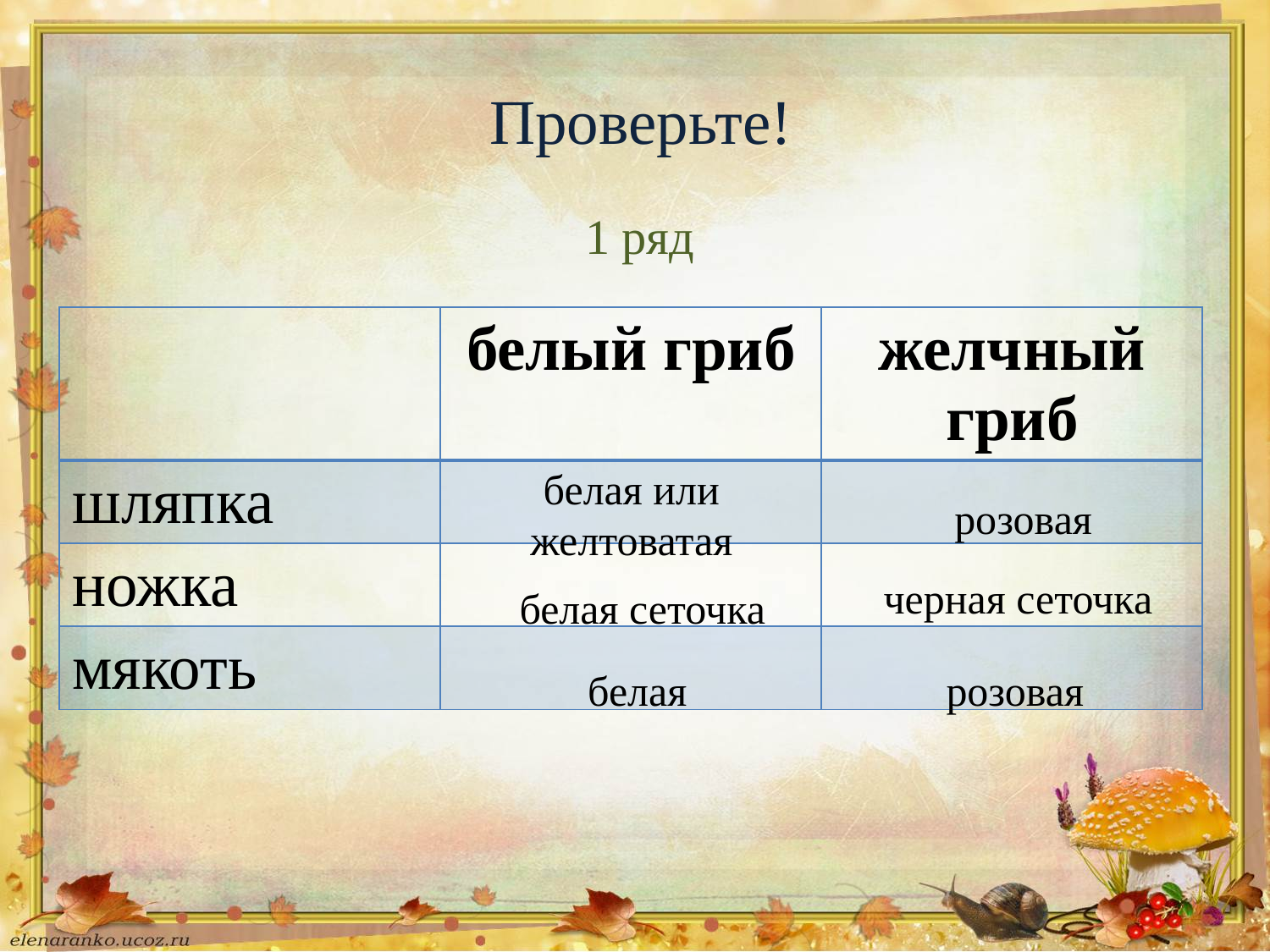

# Проверьте!
1 ряд
|  | белый гриб | желчный гриб |
| --- | --- | --- |
| шляпка |  |  |
| ножка |  |  |
| мякоть |  |  |
белая или желтоватая
розовая
черная сеточка
белая сеточка
белая
розовая